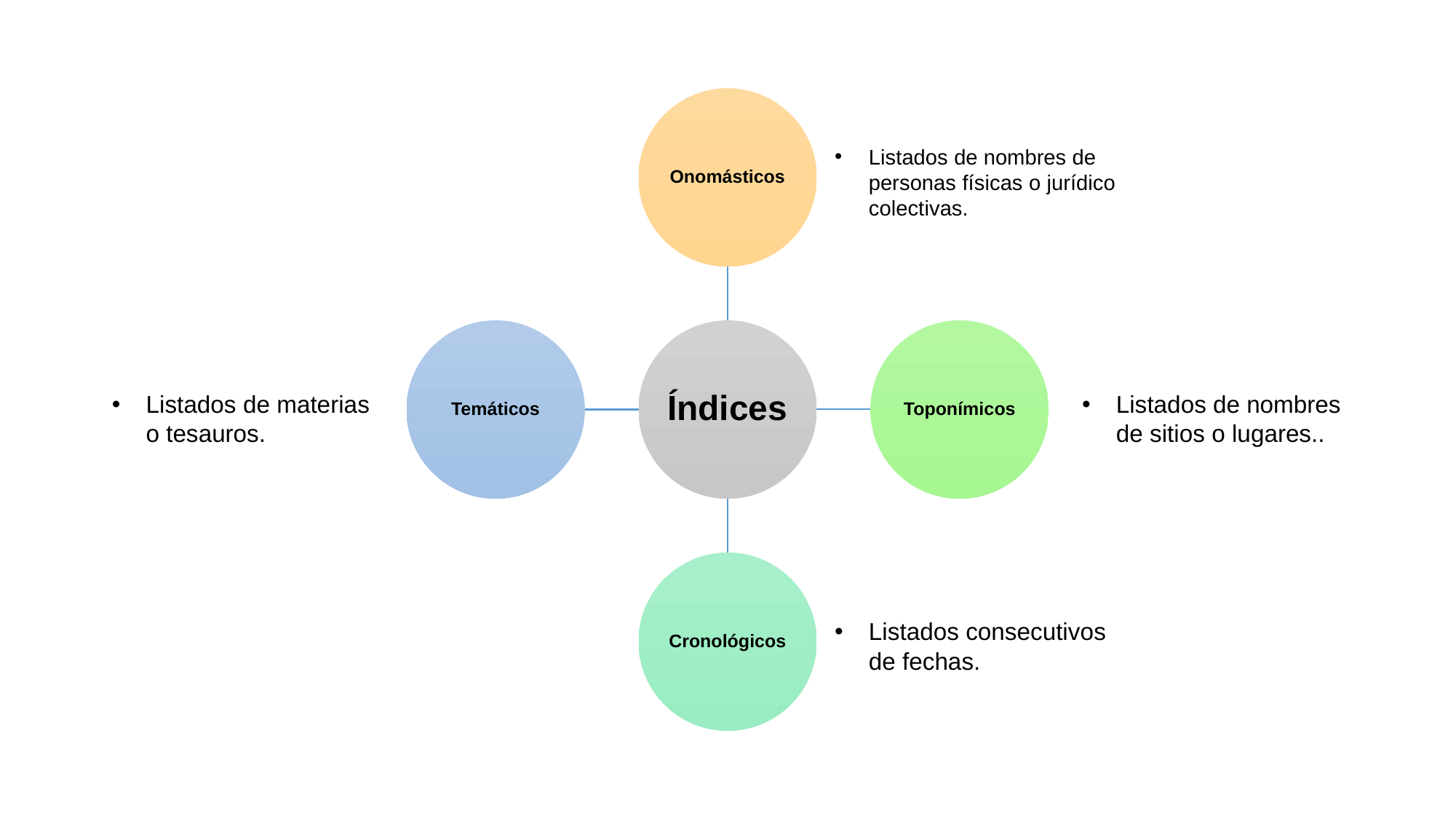

Índices

Onomásticos

Toponímicos

Cronológicos

Temáticos
Listados de nombres de personas físicas o jurídico colectivas.
Listados de materias o tesauros.
Listados de nombres de sitios o lugares..
Listados consecutivos de fechas.